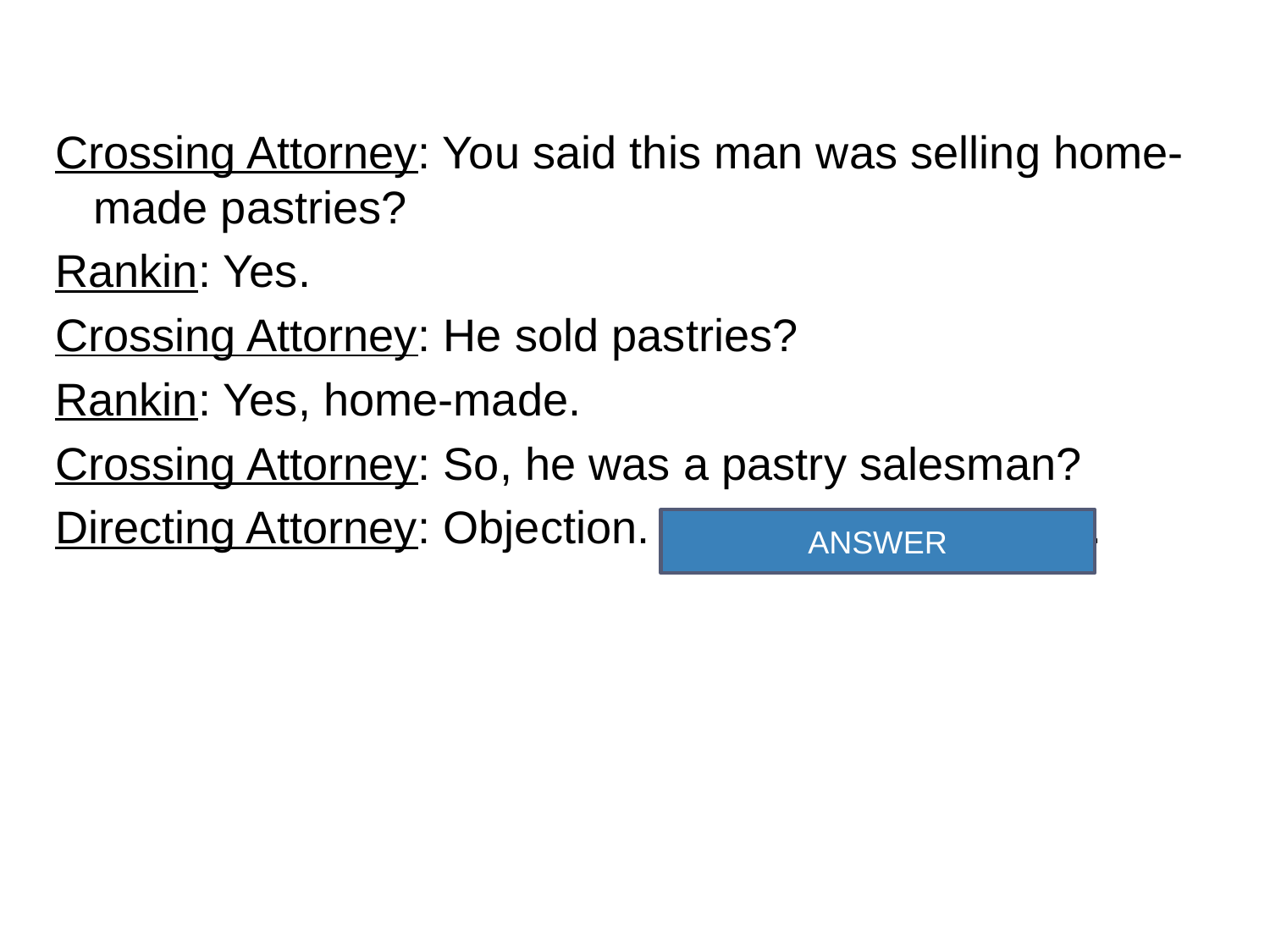

Crossing Attorney: You said this man was selling home-made pastries?
Rankin: Yes.
Crossing Attorney: He sold pastries?
Rankin: Yes, home-made.
Crossing Attorney: So, he was a pastry salesman?
Directing Attorney: Objection. Asked and answered.
ANSWER